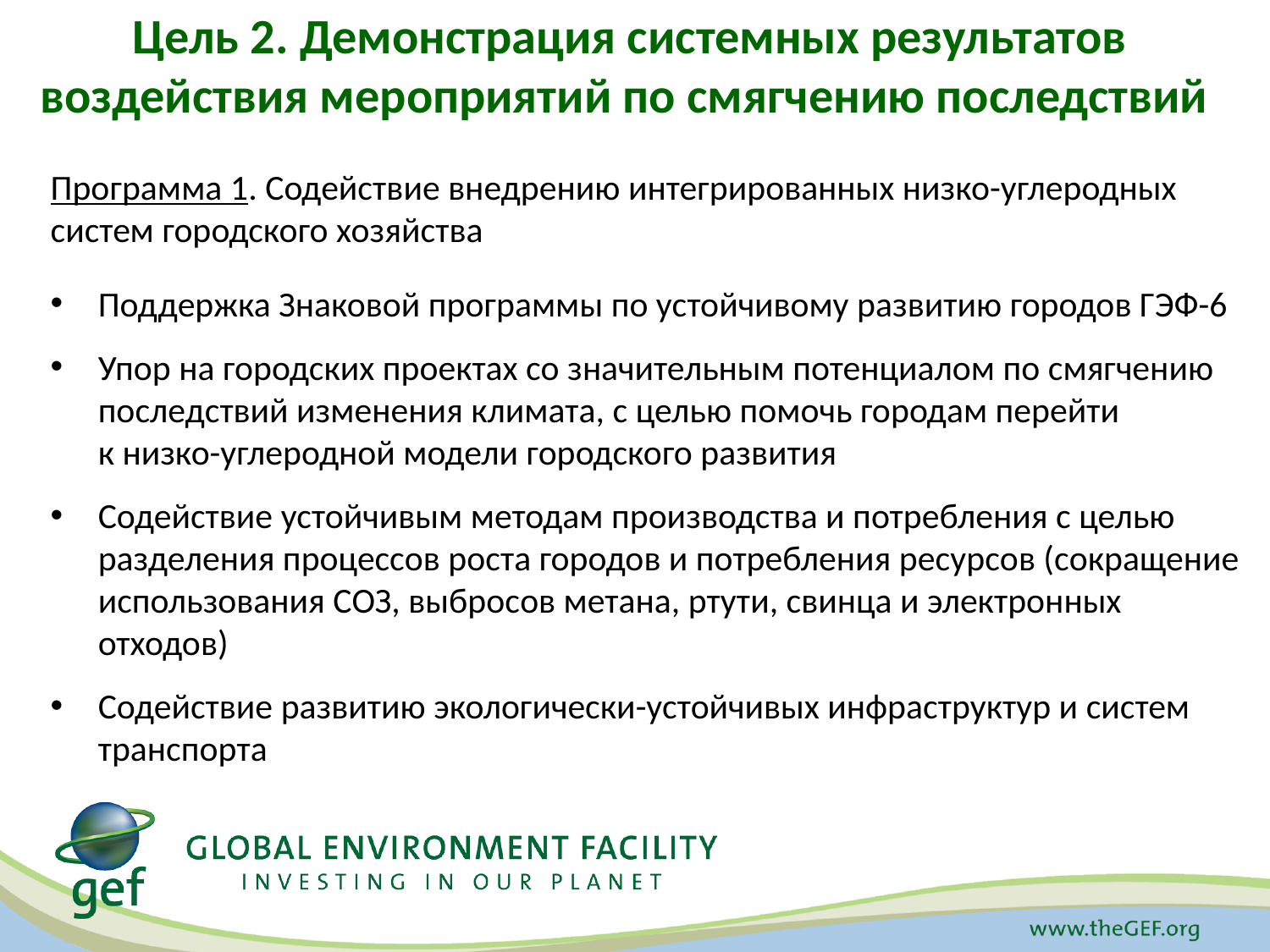

# Цель 2. Демонстрация системных результатов воздействия мероприятий по смягчению последствий
Программа 1. Содействие внедрению интегрированных низко-углеродных систем городского хозяйства
Поддержка Знаковой программы по устойчивому развитию городов ГЭФ-6
Упор на городских проектах со значительным потенциалом по смягчению последствий изменения климата, с целью помочь городам перейти
к низко-углеродной модели городского развития
Содействие устойчивым методам производства и потребления с целью разделения процессов роста городов и потребления ресурсов (сокращение использования СОЗ, выбросов метана, ртути, свинца и электронных отходов)
Содействие развитию экологически-устойчивых инфраструктур и систем транспорта